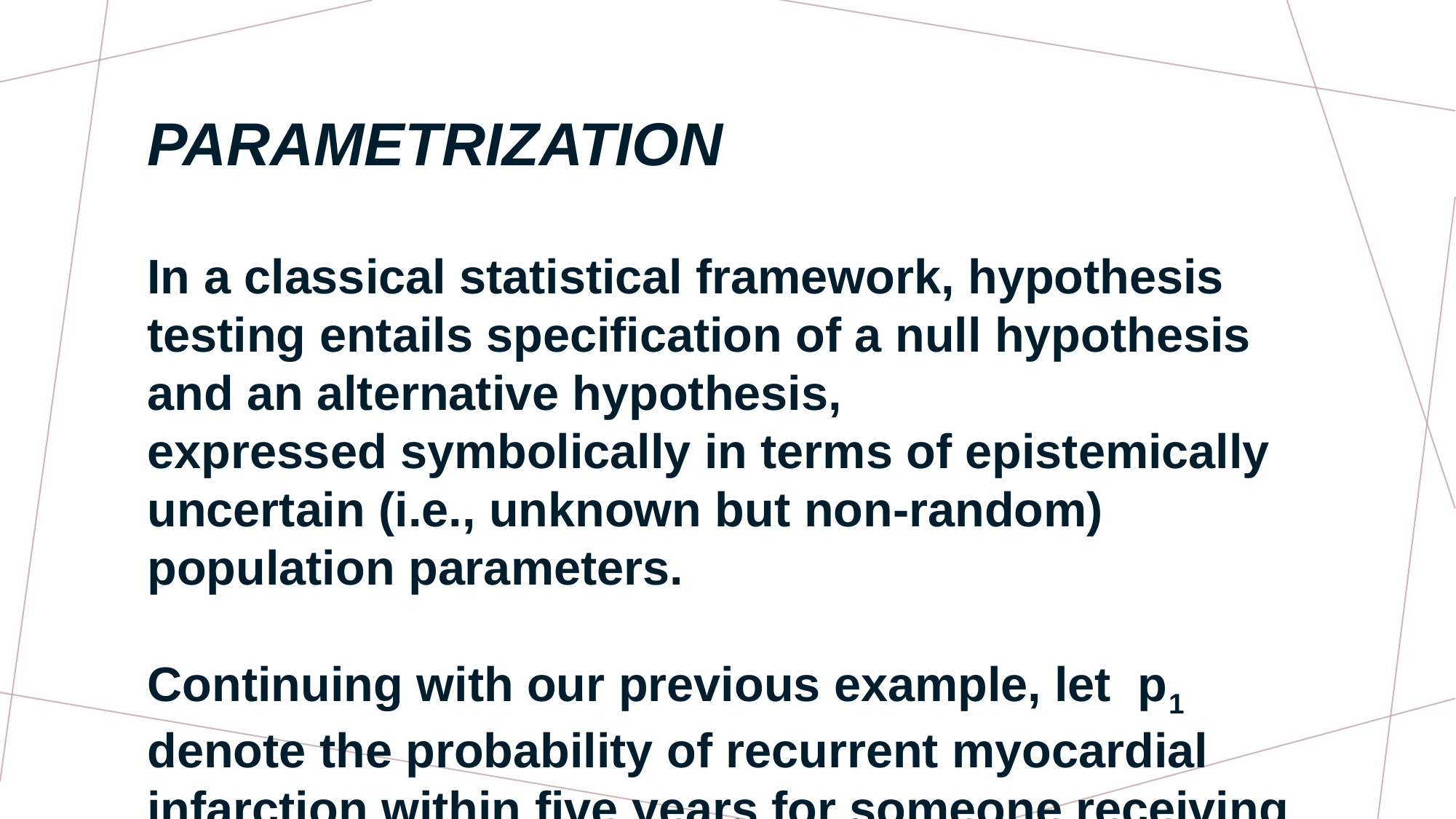

# PARAMETRIZATION
In a classical statistical framework, hypothesis testing entails specification of a null hypothesis and an alternative hypothesis,
expressed symbolically in terms of epistemically uncertain (i.e., unknown but non-random) population parameters.

Continuing with our previous example, let  p1  denote the probability of recurrent myocardial infarction within five years for someone receiving the new treatment, and let  p2  denote the probability for someone receiving the existing standard.